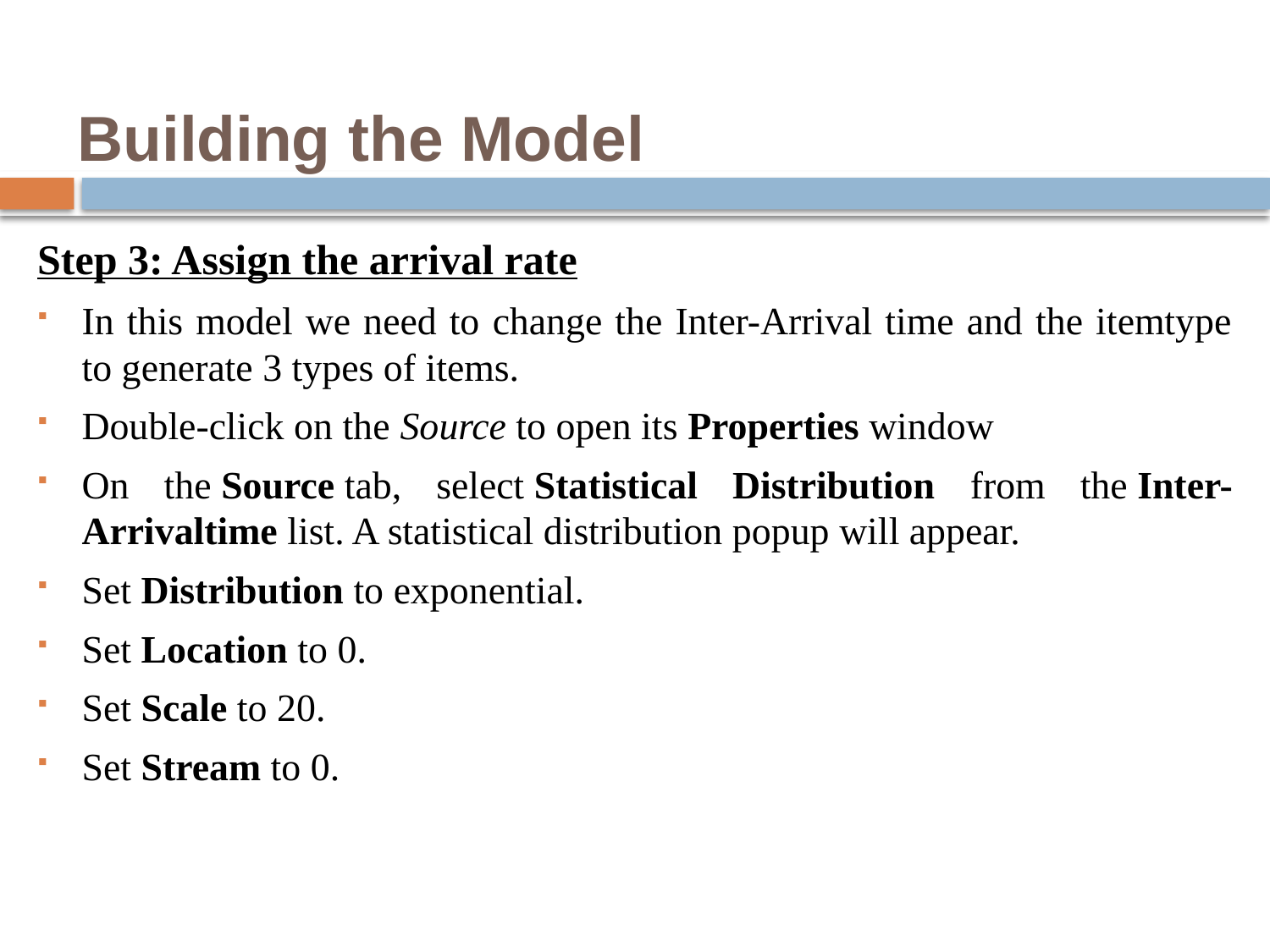

# Building the Model
Step 3: Assign the arrival rate
In this model we need to change the Inter-Arrival time and the itemtype to generate 3 types of items.
Double-click on the Source to open its Properties window
On the Source tab, select Statistical Distribution from the Inter-Arrivaltime list. A statistical distribution popup will appear.
Set Distribution to exponential.
Set Location to 0.
Set Scale to 20.
Set Stream to 0.